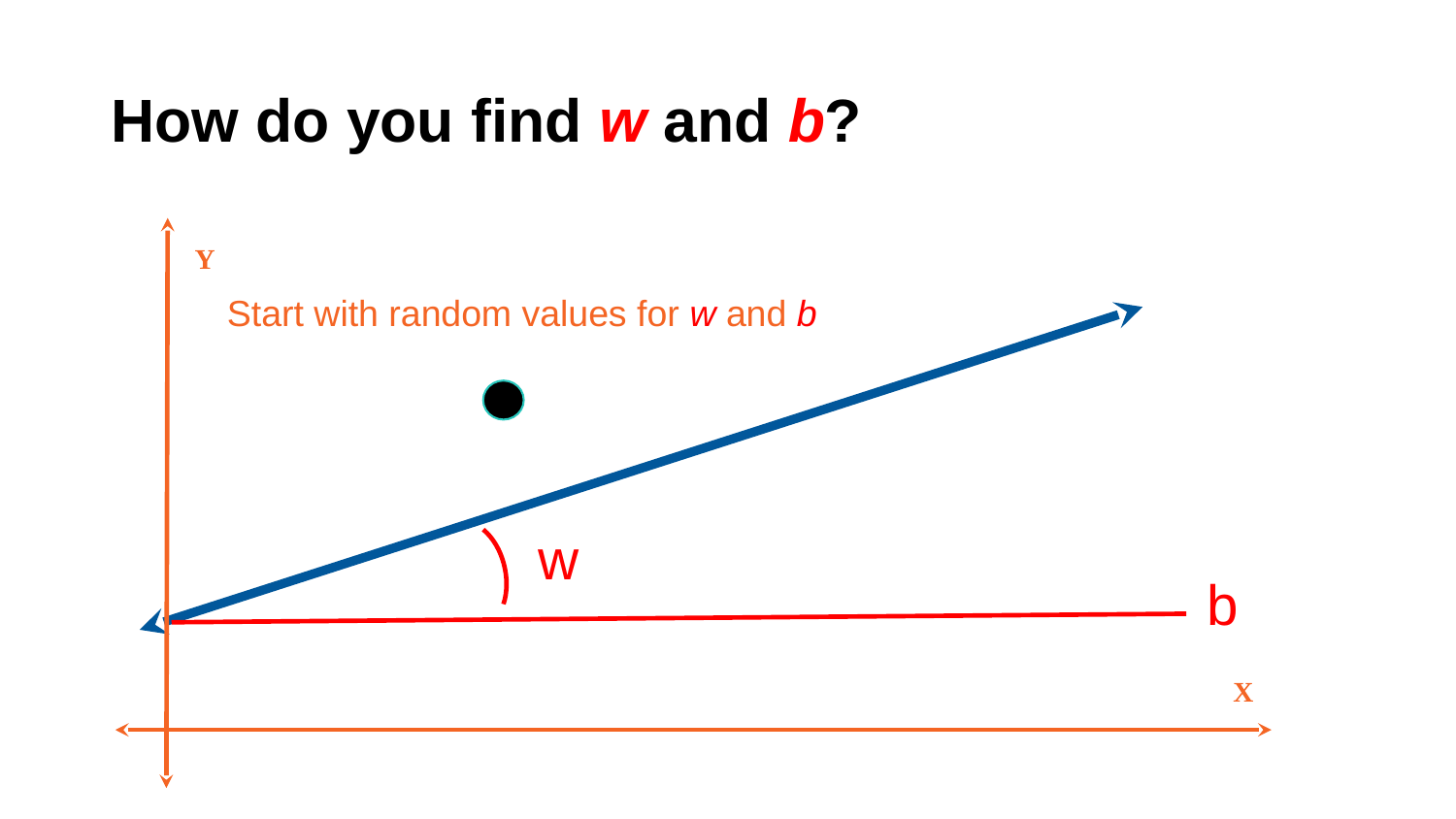

# How do you find w and b?
Y
Start with random values for w and b

w

b
X